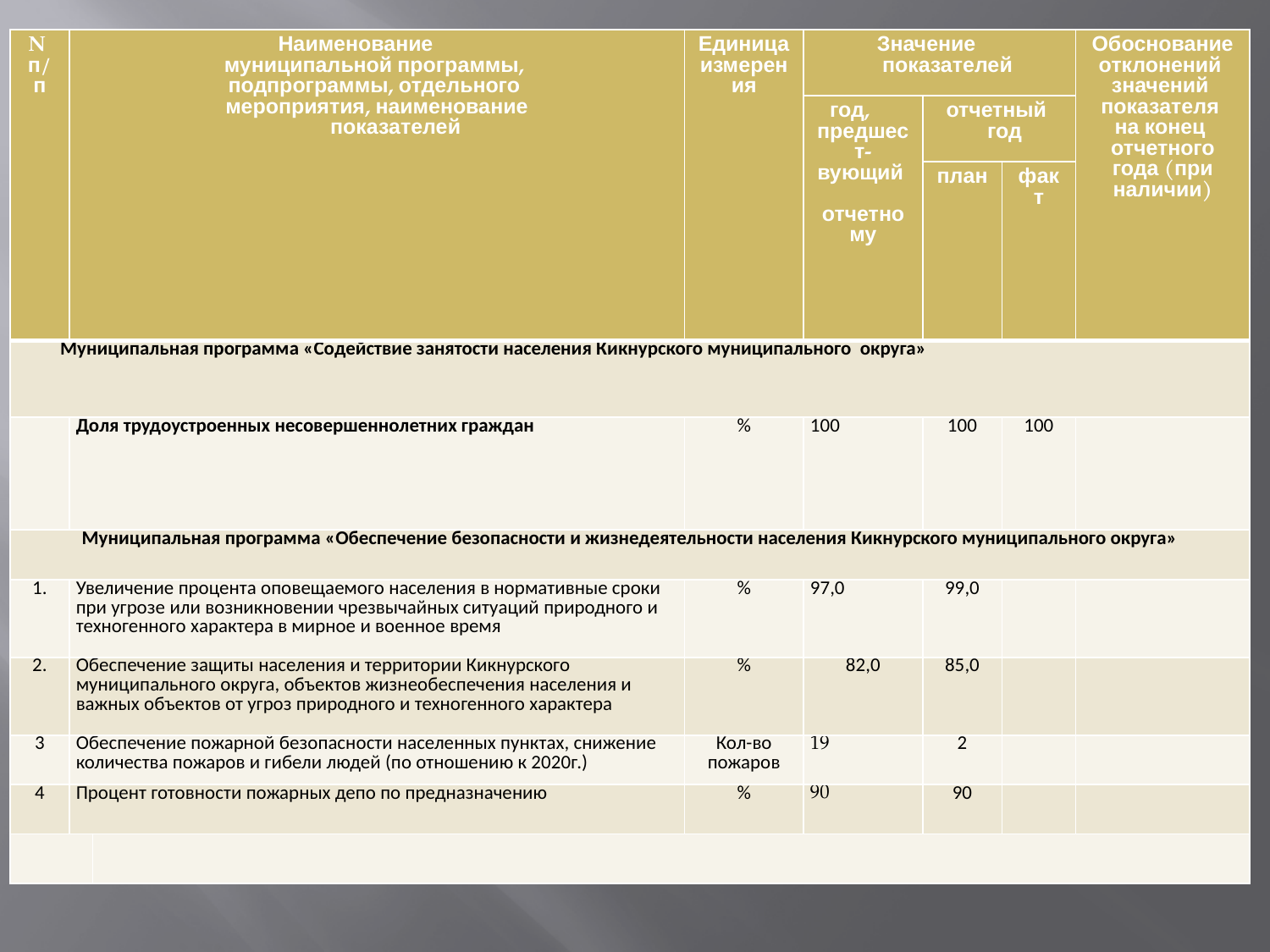

| N п/п | Наименование муниципальной программы, подпрограммы, отдельного мероприятия, наименование показателей |  | Единица измерения | Значение показателей |  |  | Обоснование отклонений значений показателя на конец отчетного года (при наличии) |
| --- | --- | --- | --- | --- | --- | --- | --- |
|  |  |  |  | год, предшест- вующий отчетному | отчетный год |  |  |
|  |  |  |  |  | план | факт |  |
| Муниципальная программа «Содействие занятости населения Кикнурского муниципального округа» |  |  |  |  |  |  |  |
|  | Доля трудоустроенных несовершеннолетних граждан |  | % | 100 | 100 | 100 |  |
| Муниципальная программа «Обеспечение безопасности и жизнедеятельности населения Кикнурского муниципального округа» |  |  |  |  |  |  |  |
| 1. | Увеличение процента оповещаемого населения в нормативные сроки при угрозе или возникновении чрезвычайных ситуаций природного и техногенного характера в мирное и военное время |  | % | 97,0 | 99,0 |  |  |
| 2. | Обеспечение защиты населения и территории Кикнурского муниципального округа, объектов жизнеобеспечения населения и важных объектов от угроз природного и техногенного характера |  | % | 82,0 | 85,0 |  |  |
| 3 | Обеспечение пожарной безопасности населенных пунктах, снижение количества пожаров и гибели людей (по отношению к 2020г.) |  | Кол-во пожаров | 19 | 2 |  |  |
| 4 | Процент готовности пожарных депо по предназначению |  | % | 90 | 90 |  |  |
|  |  |  |  |  |  |  |  |